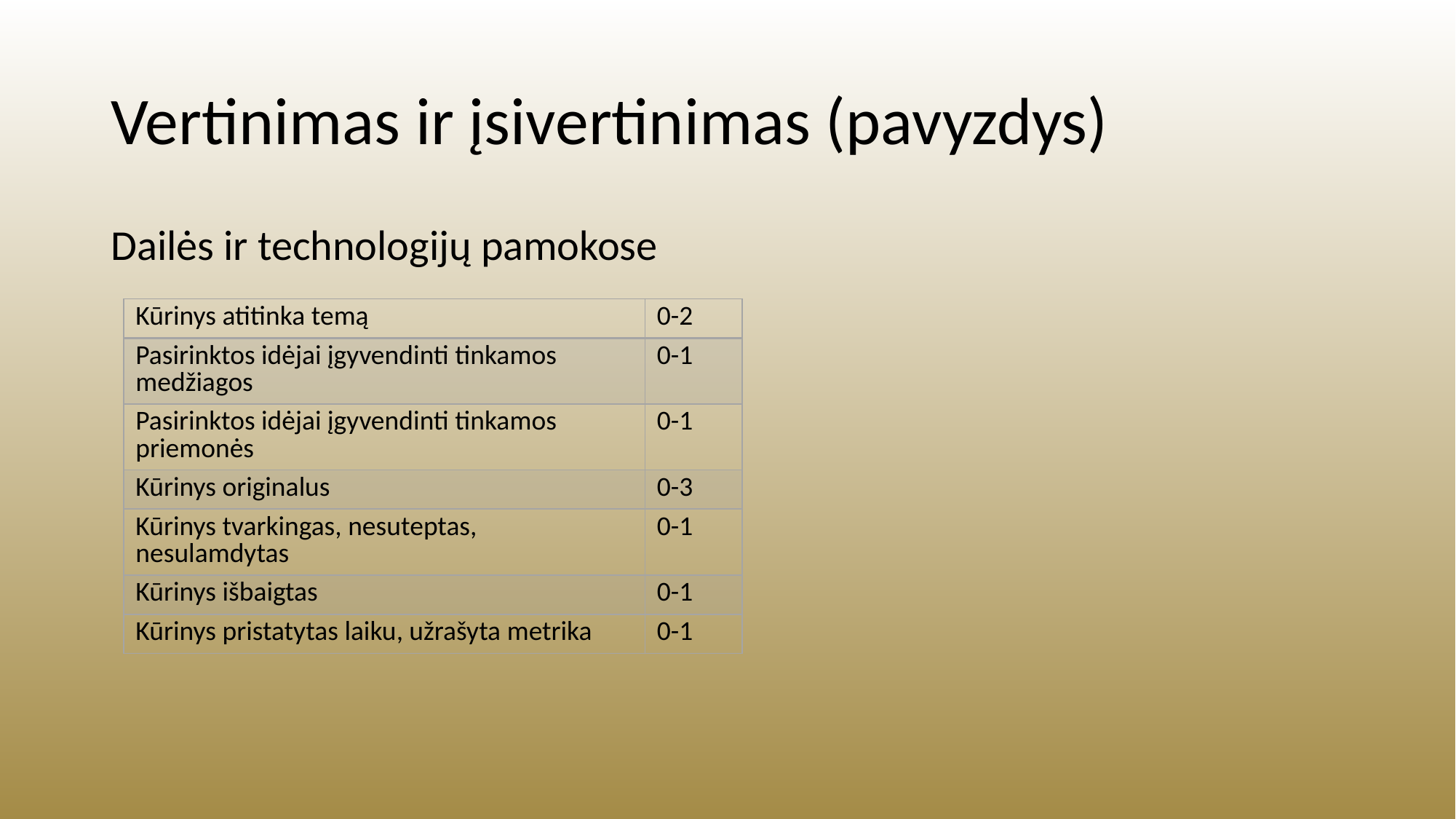

# Vertinimas ir įsivertinimas (pavyzdys)
Dailės ir technologijų pamokose
| Kūrinys atitinka temą | 0-2 |
| --- | --- |
| Pasirinktos idėjai įgyvendinti tinkamos medžiagos | 0-1 |
| Pasirinktos idėjai įgyvendinti tinkamos priemonės | 0-1 |
| Kūrinys originalus | 0-3 |
| Kūrinys tvarkingas, nesuteptas, nesulamdytas | 0-1 |
| Kūrinys išbaigtas | 0-1 |
| Kūrinys pristatytas laiku, užrašyta metrika | 0-1 |